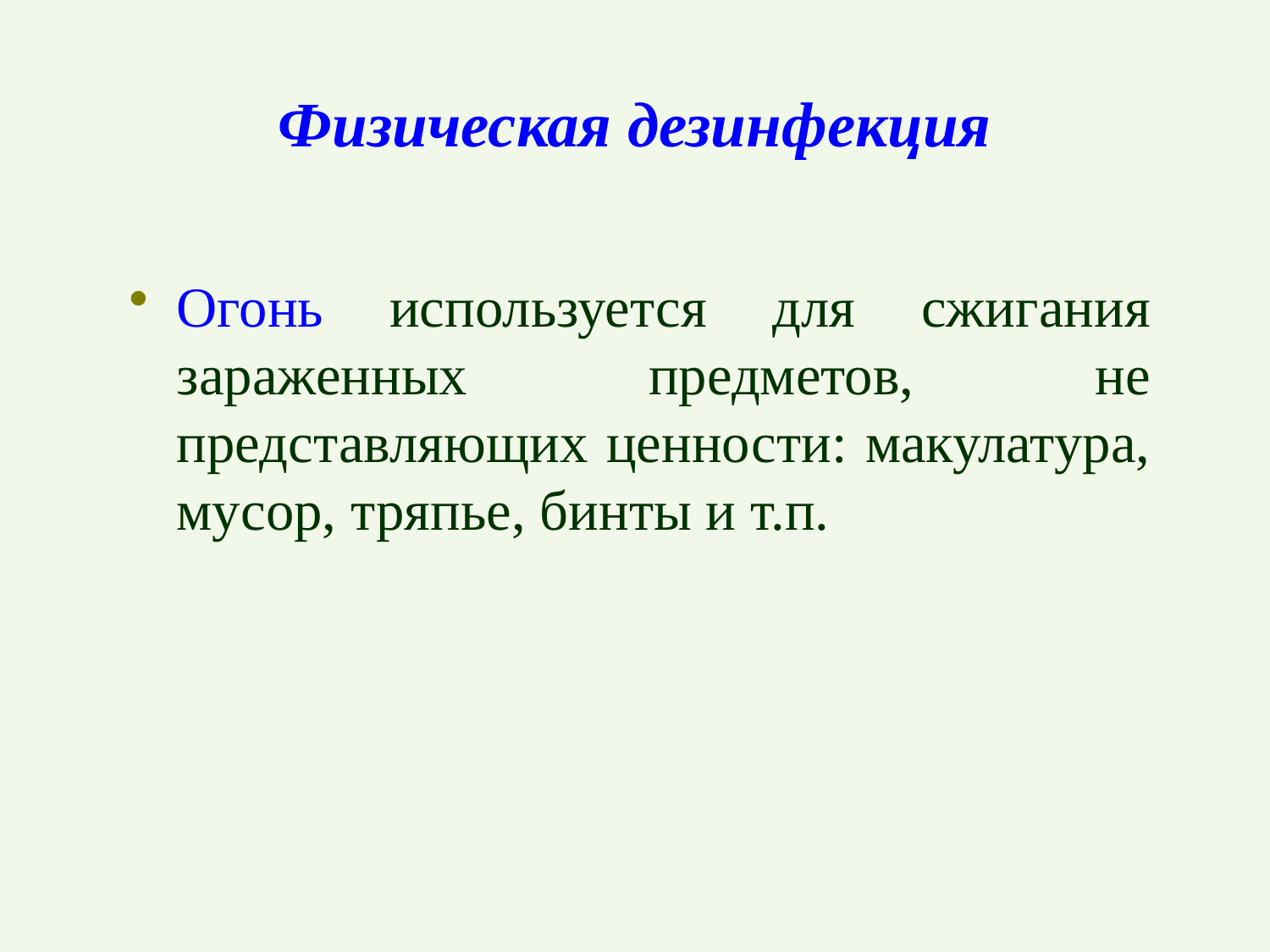

# Физическая дезинфекция
Огонь используется для сжигания зараженных предметов, не представляющих ценности: макулатура, мусор, тряпье, бинты и т.п.